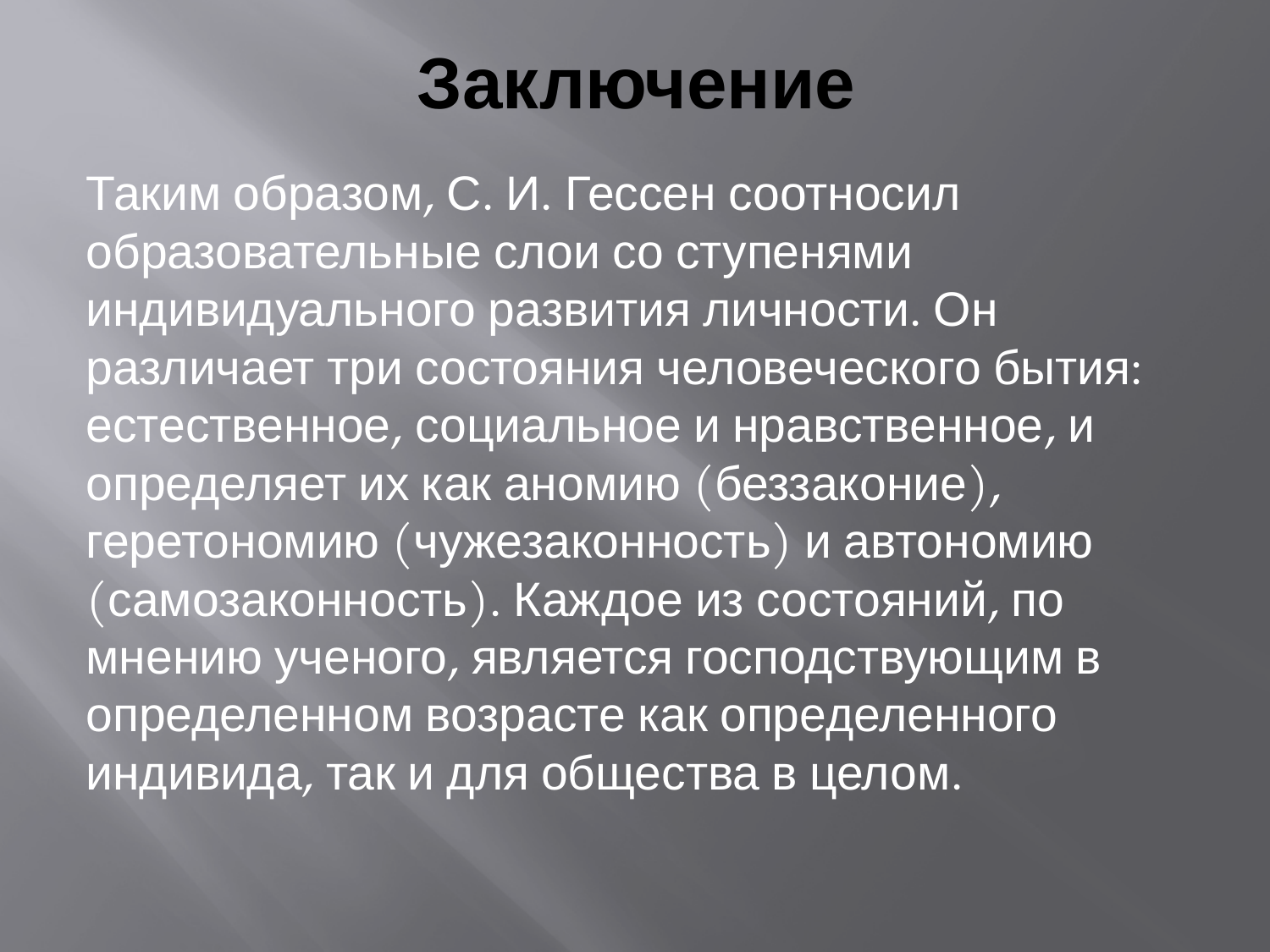

# Заключение
Таким образом, С. И. Гессен соотносил образовательные слои со ступенями индивидуального развития личности. Он различает три состояния человеческого бытия: естественное, социальное и нравственное, и определяет их как аномию (беззаконие), геретономию (чужезаконность) и автономию (самозаконность). Каждое из состояний, по мнению ученого, является господствующим в определенном возрасте как определенного индивида, так и для общества в целом.